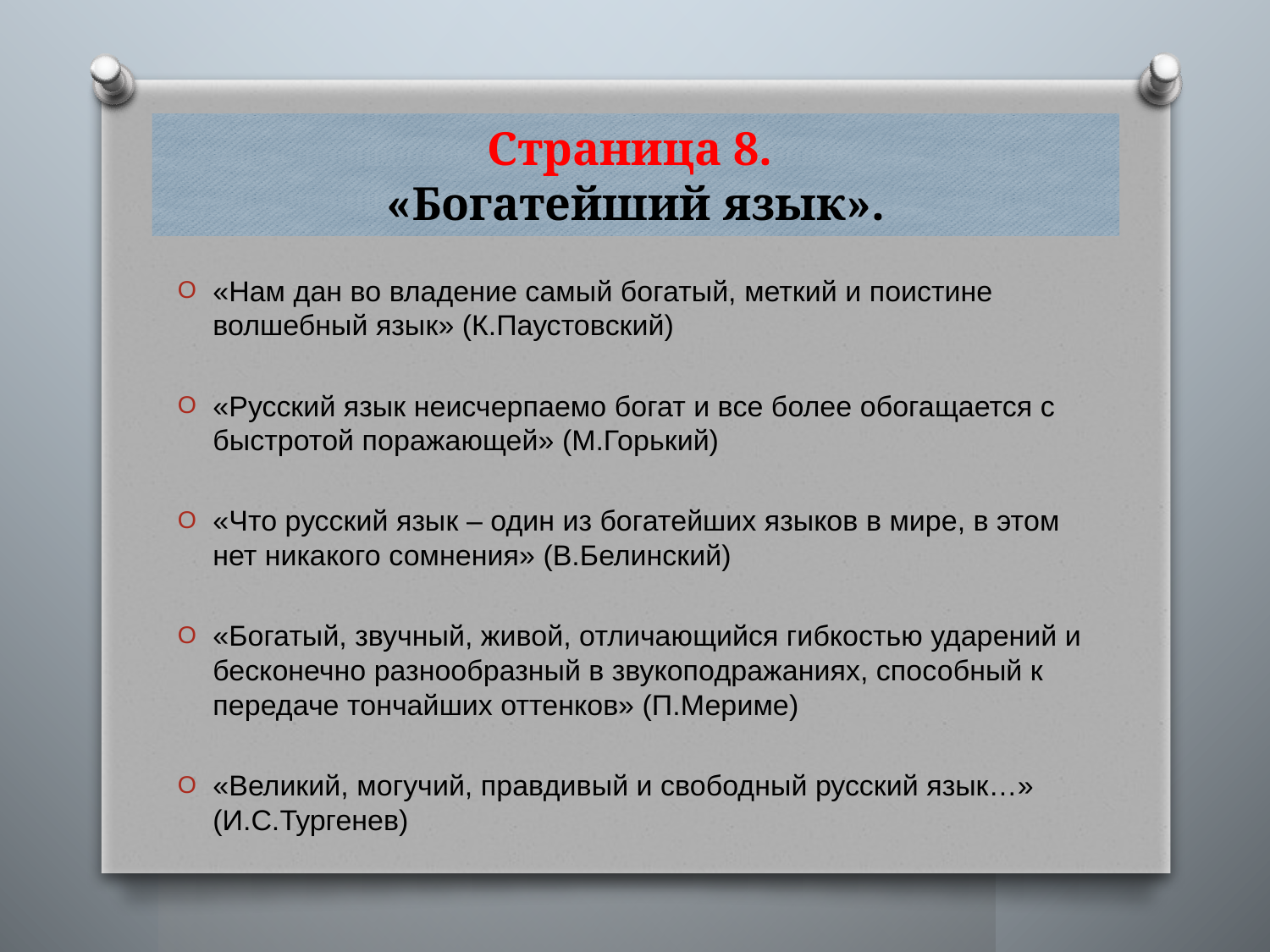

# Страница 8. «Богатейший язык».
«Нам дан во владение самый богатый, меткий и поистине волшебный язык» (К.Паустовский)

«Русский язык неисчерпаемо богат и все более обогащается с быстротой поражающей» (М.Горький)

«Что русский язык – один из богатейших языков в мире, в этом нет никакого сомнения» (В.Белинский)

«Богатый, звучный, живой, отличающийся гибкостью ударений и бесконечно разнообразный в звукоподражаниях, способный к передаче тончайших оттенков» (П.Мериме)

«Великий, могучий, правдивый и свободный русский язык…» (И.С.Тургенев)